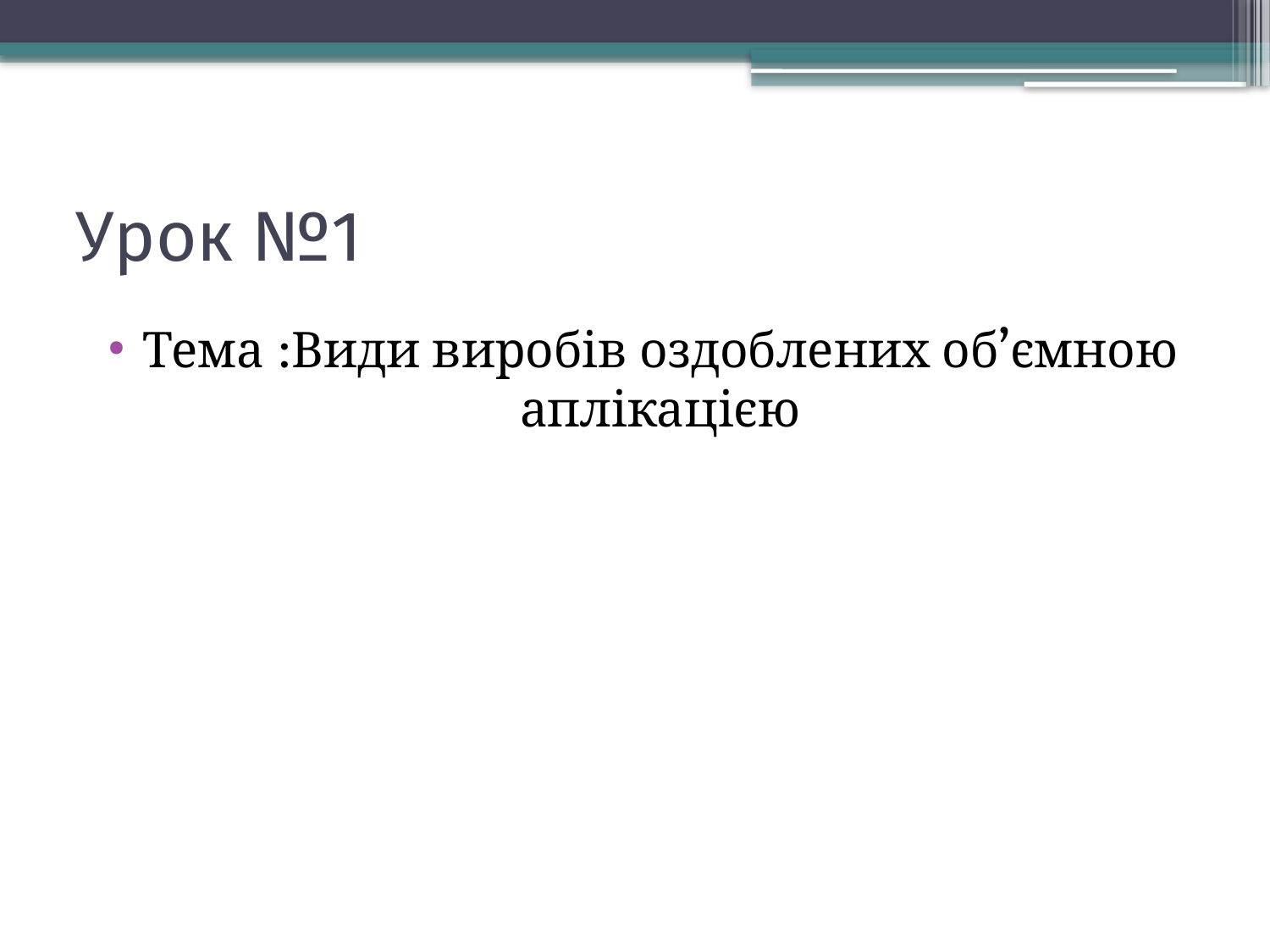

# Урок №1
Тема :Види виробів оздоблених об’ємною аплікацією